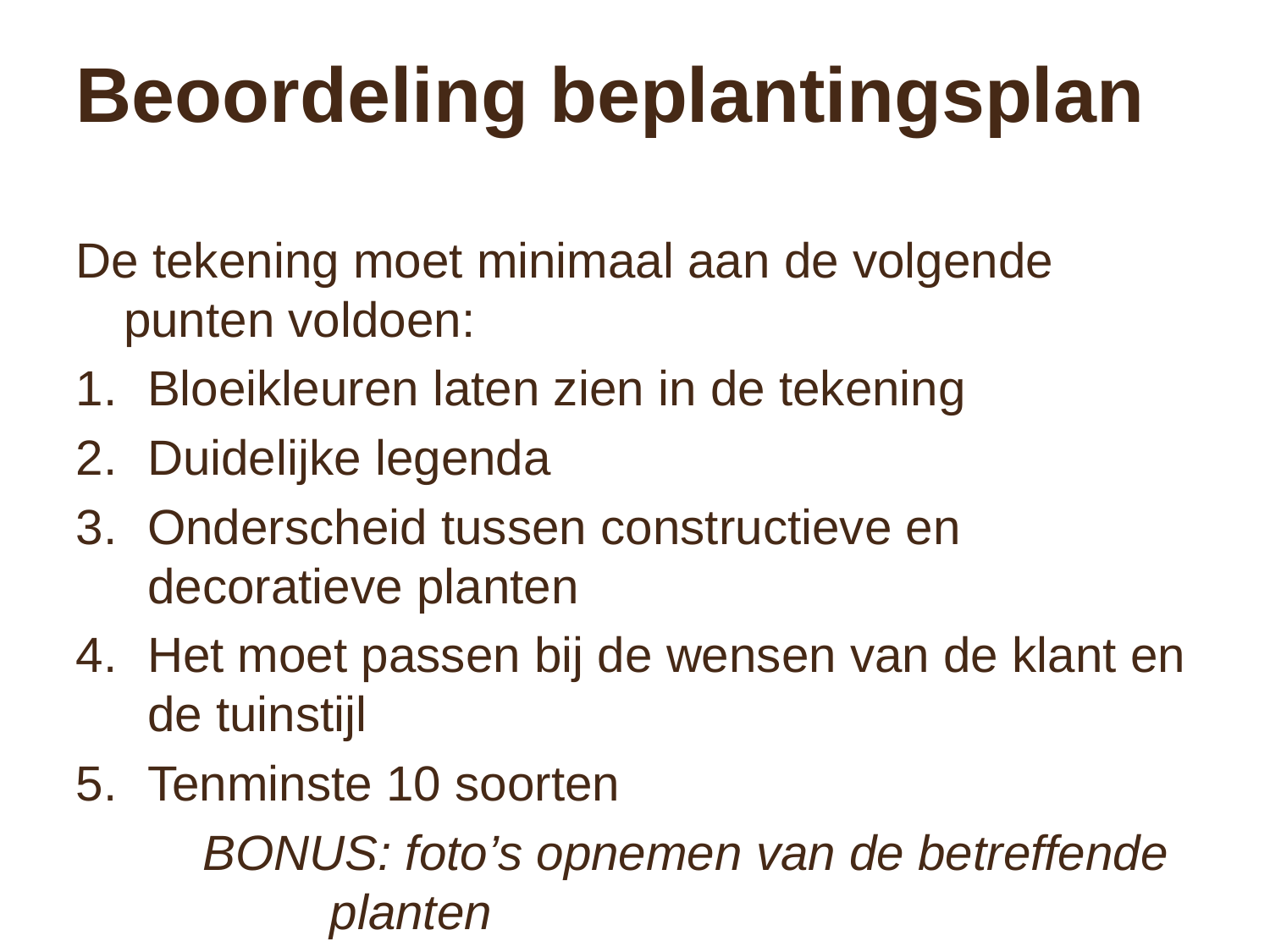

# Beoordeling beplantingsplan
De tekening moet minimaal aan de volgende punten voldoen:
Bloeikleuren laten zien in de tekening
Duidelijke legenda
Onderscheid tussen constructieve en decoratieve planten
Het moet passen bij de wensen van de klant en de tuinstijl
Tenminste 10 soorten
	BONUS: foto’s opnemen van de betreffende 		planten

Te laat inleveren: 1 punt aftrek per week.